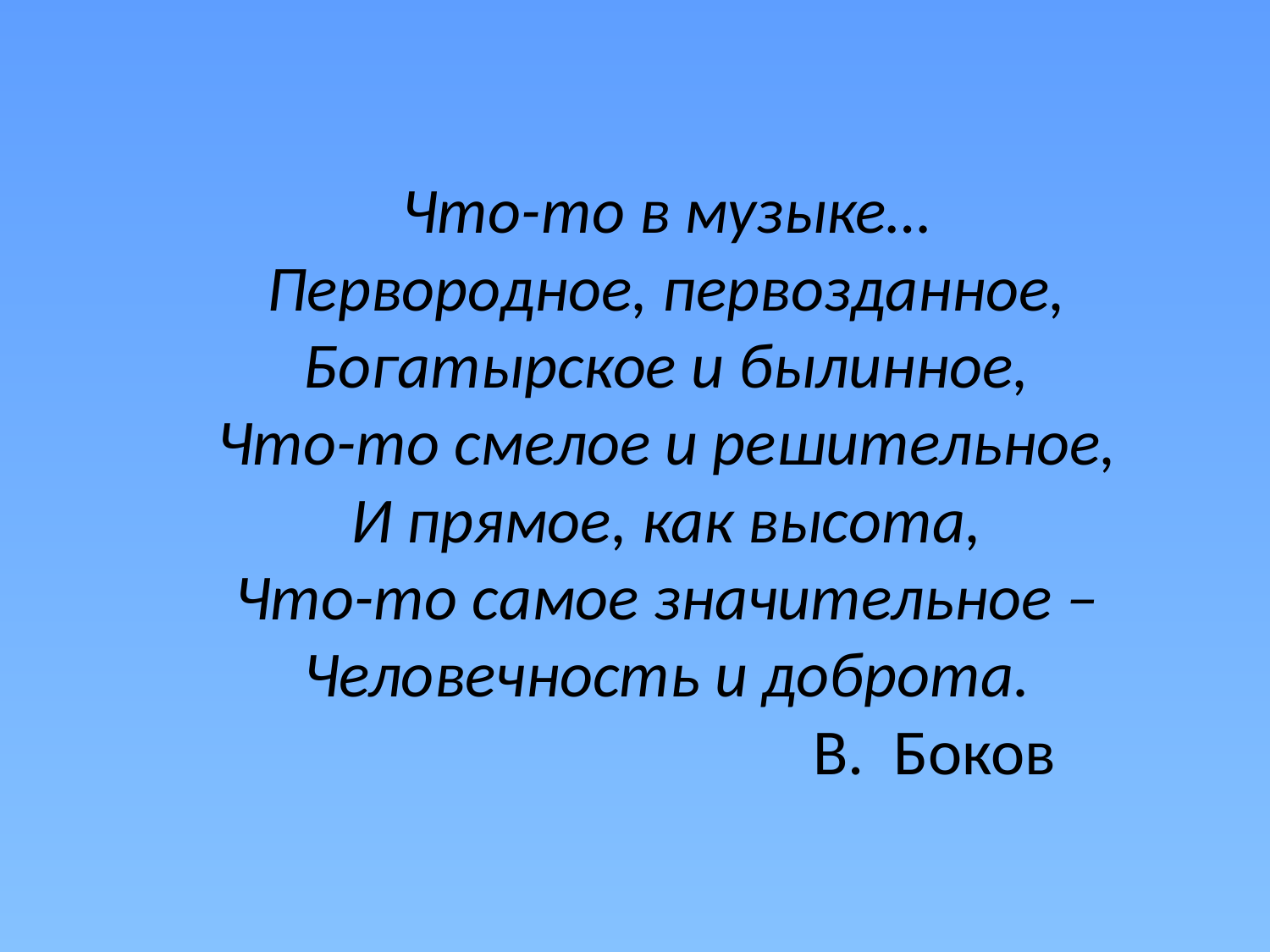

# Что-то в музыке… Первородное, первозданное, Богатырское и былинное, Что-то смелое и решительное, И прямое, как высота, Что-то самое значительное – Человечность и доброта. В.  Боков